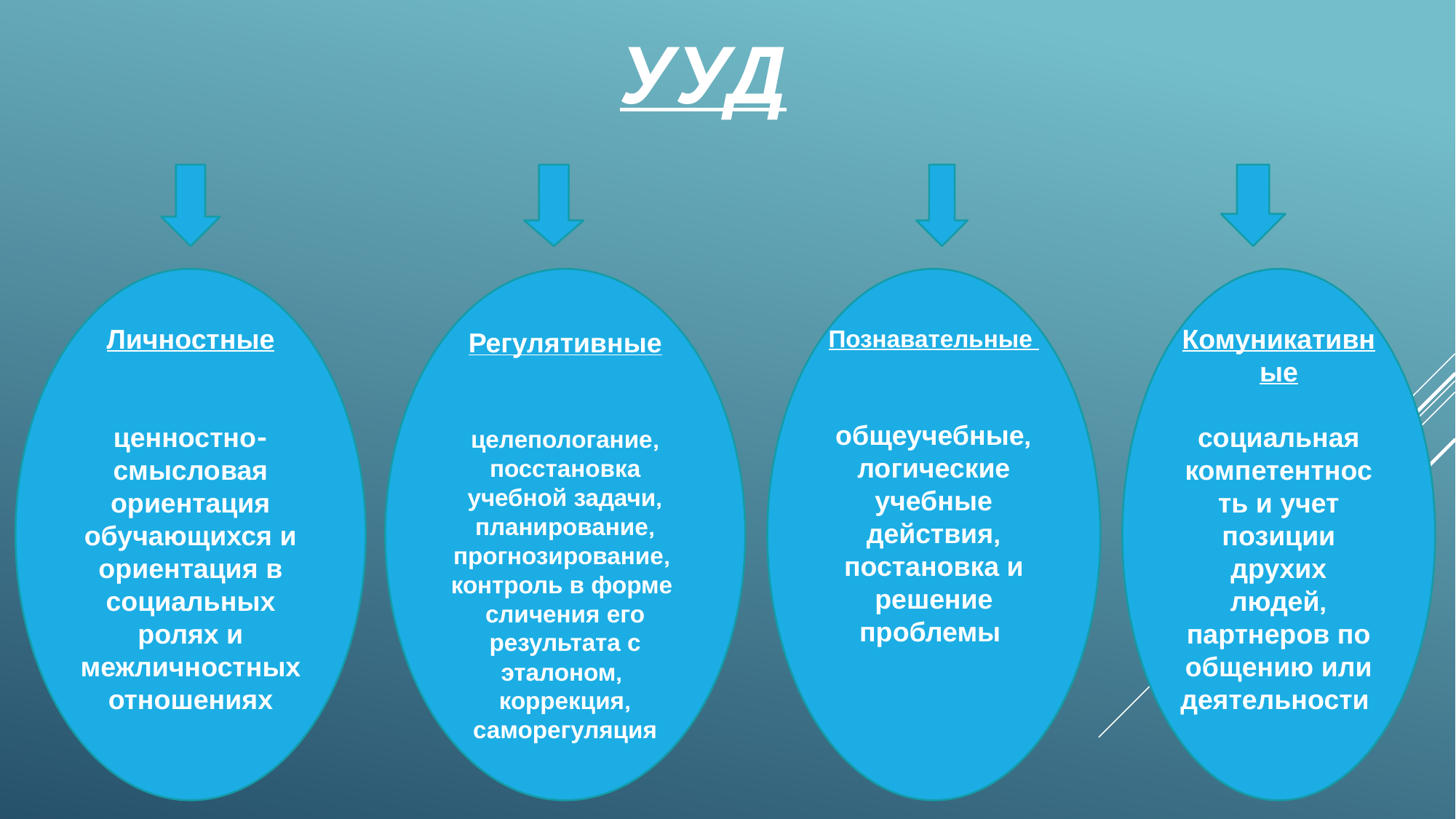

# УУД

Личностные

ценностно-смысловая ориентация обучающихся и ориентация в социальных ролях и межличностных отношениях

Регулятивные

целепологание, посстановка учебной задачи, планирование, прогнозирование,  контроль в форме  сличения его результата с эталоном,  коррекция, саморегуляция
Познавательные

общеучебные, логические учебные действия, постановка и решение проблемы

Комуникативные

социальная компетентность и учет позиции друхих людей, партнеров по общению или деятельности